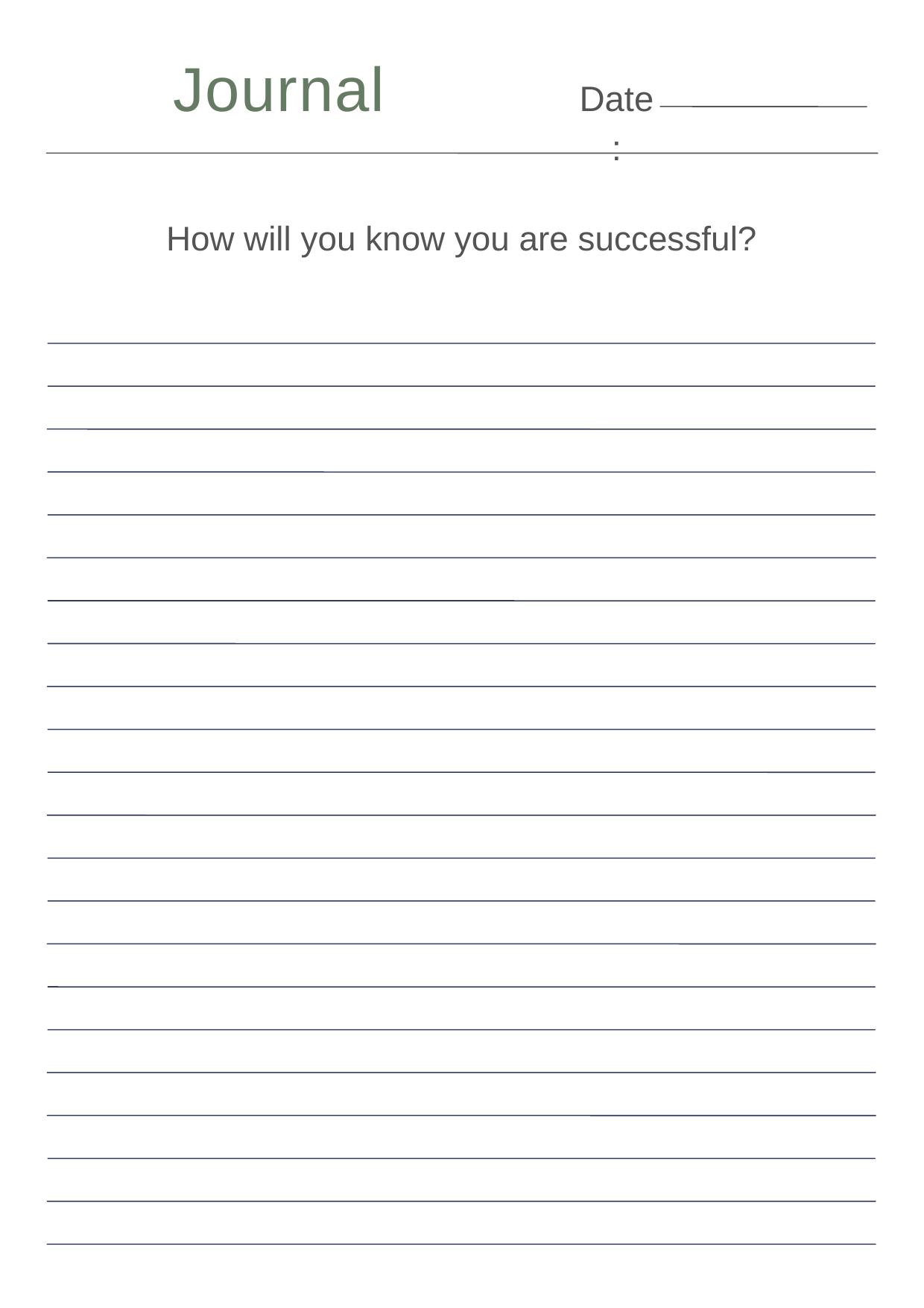

Journal
Date:

How will you know you are successful?